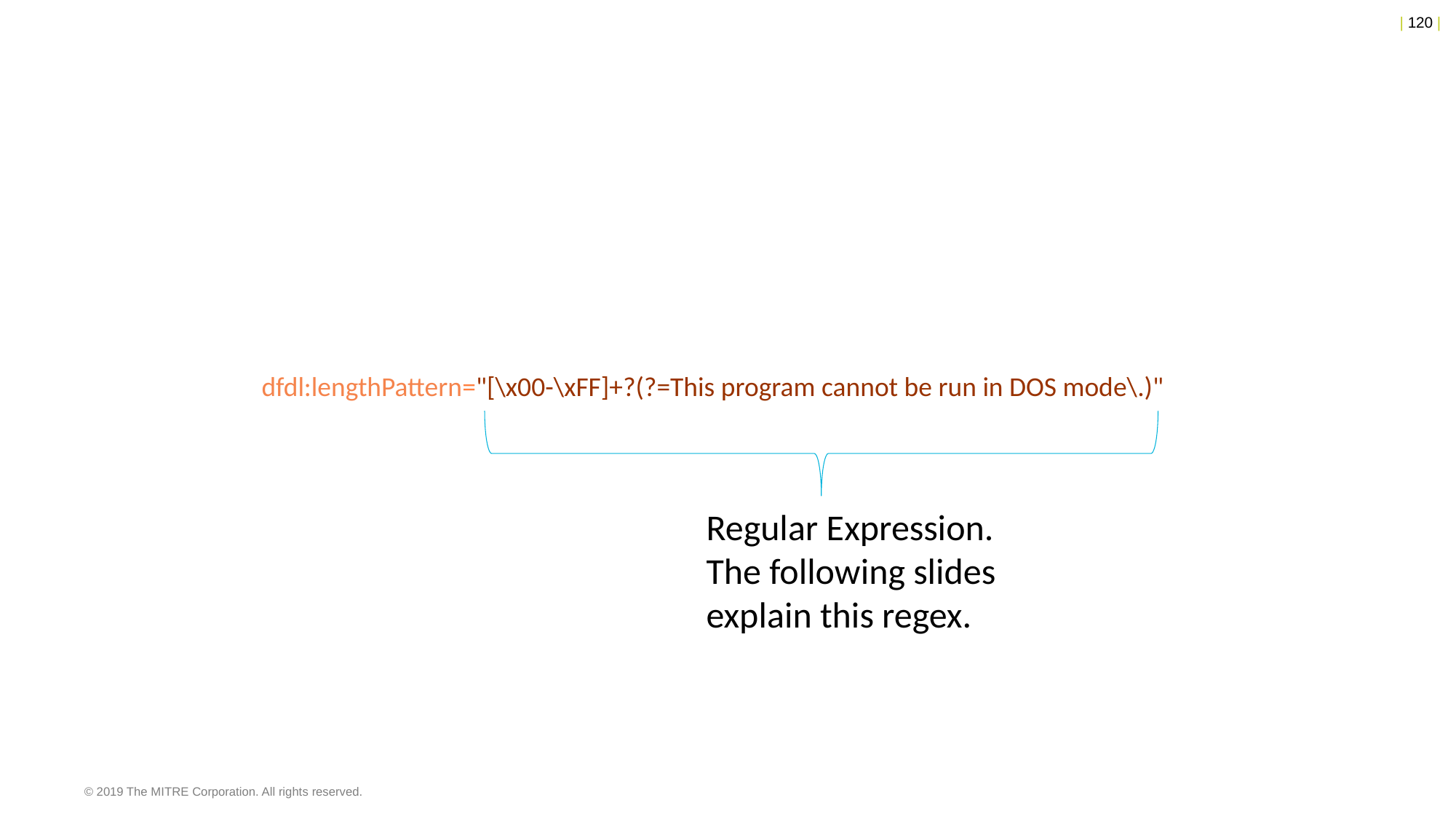

dfdl:lengthPattern="[\x00-\xFF]+?(?=This program cannot be run in DOS mode\.)"
Regular Expression. The following slides explain this regex.
© 2019 The MITRE Corporation. All rights reserved.